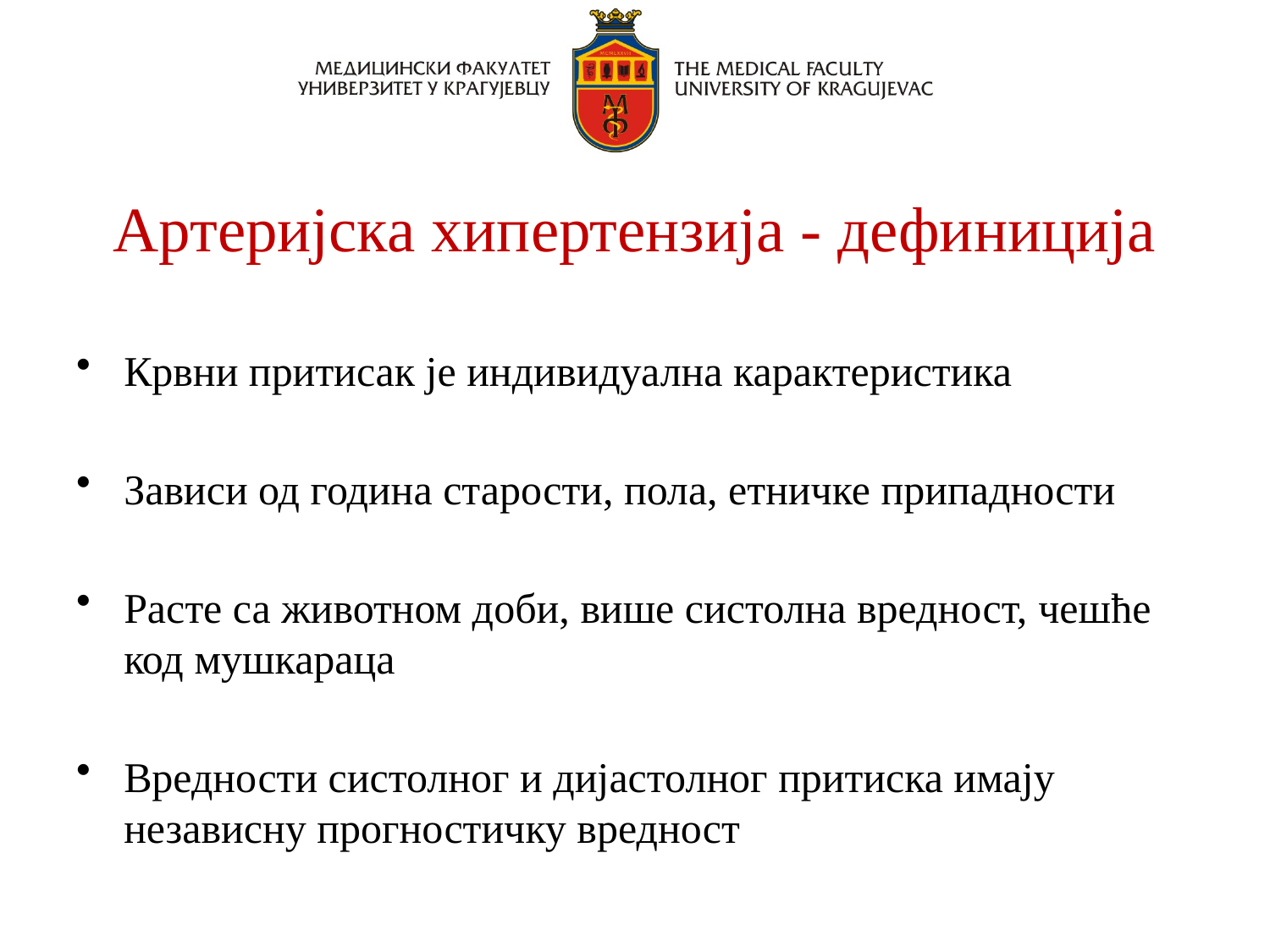

# Артеријска хипертензија - дефиниција
Крвни притисак је индивидуална карактеристика

Зависи од година старости, пола, етничке припадности

Расте са животном доби, више систолна вредност, чешће код мушкараца

Вредности систолног и дијастолног притиска имају независну прогностичку вредност